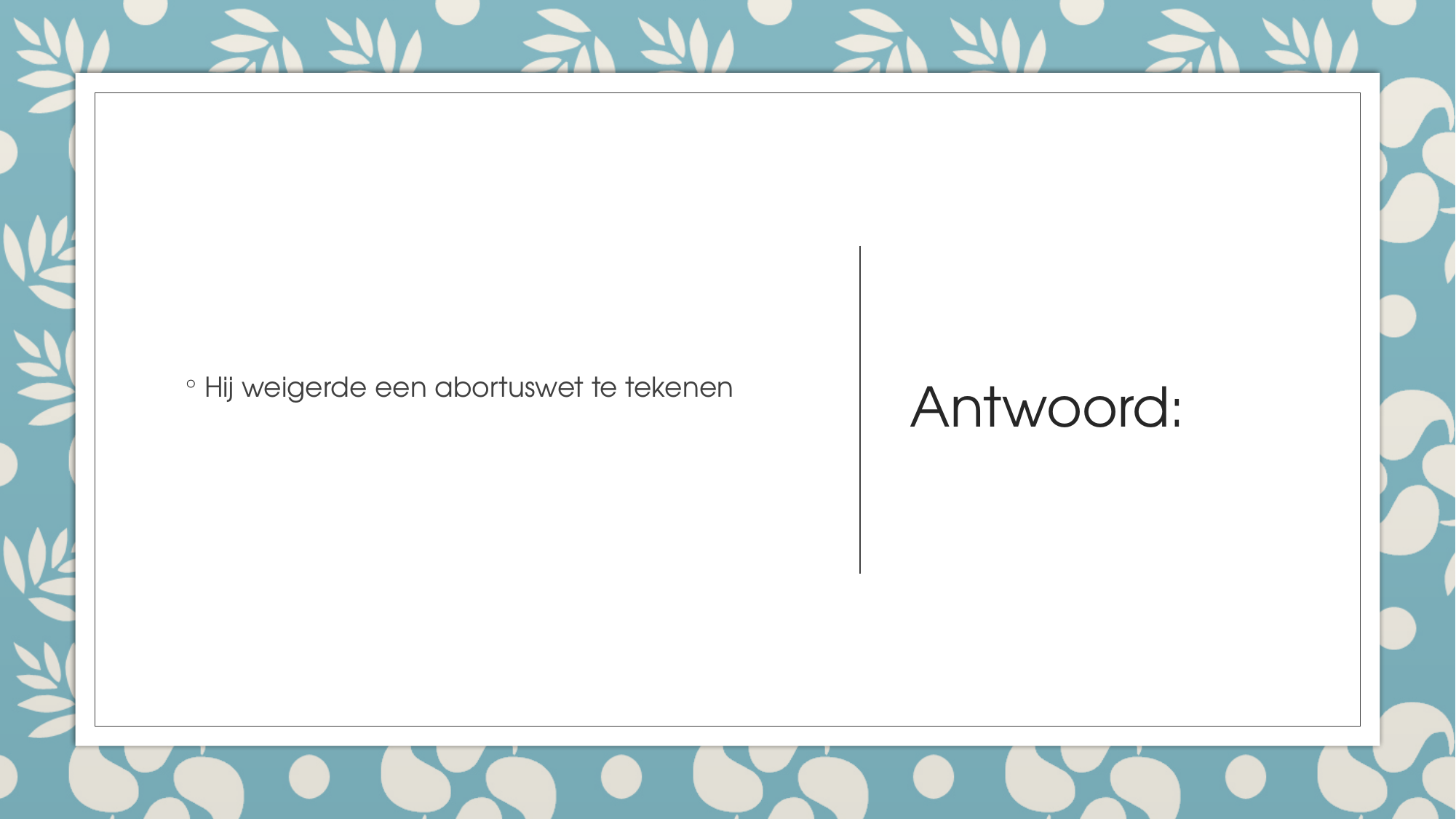

Hij weigerde een abortuswet te tekenen

# Antwoord: